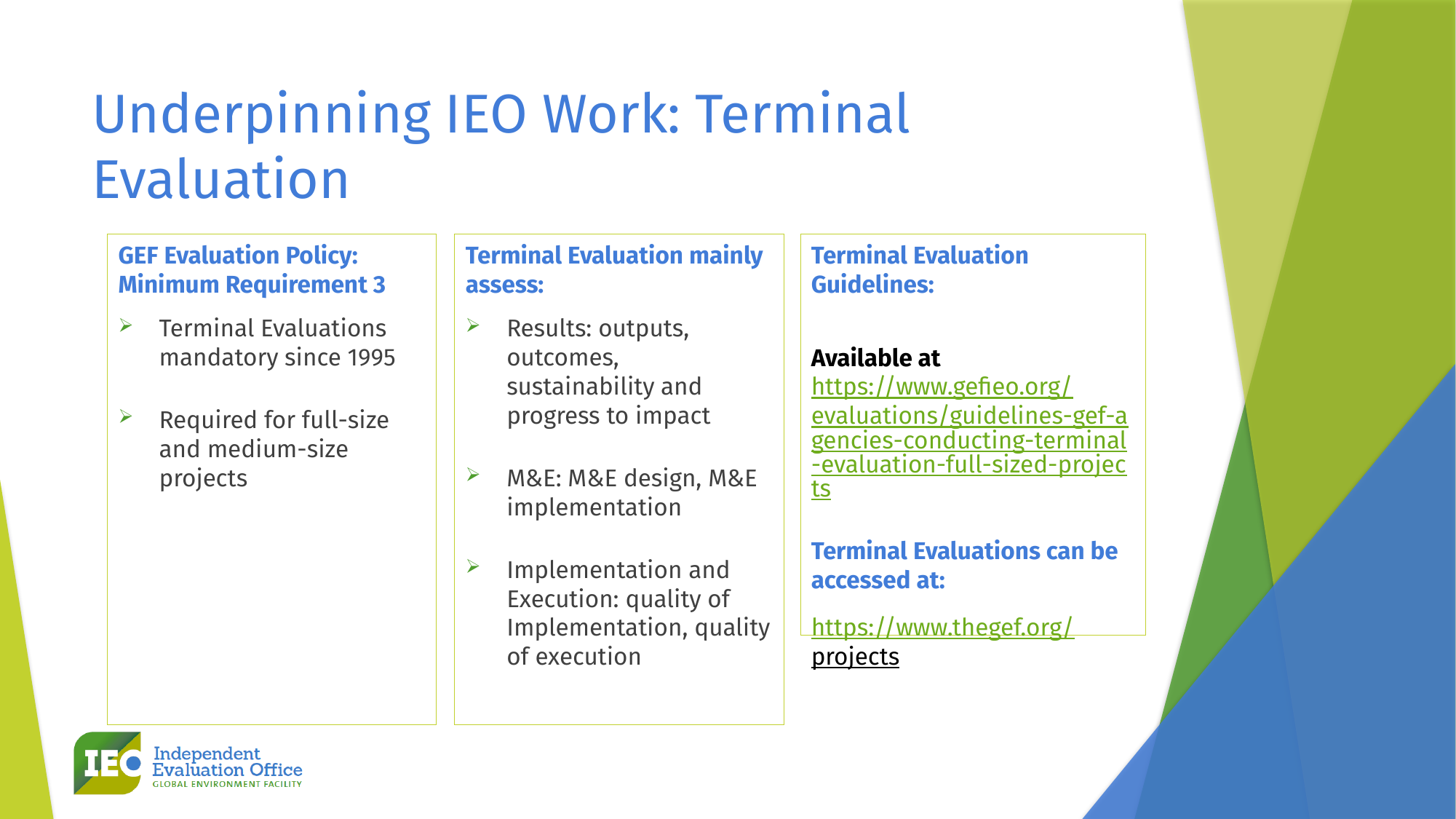

# Underpinning IEO Work: Terminal Evaluation
GEF Evaluation Policy: Minimum Requirement 3
Terminal Evaluations mandatory since 1995
Required for full-size and medium-size projects

Terminal Evaluation mainly assess:
Results: outputs, outcomes, sustainability and progress to impact
M&E: M&E design, M&E implementation
Implementation and Execution: quality of Implementation, quality of execution
Terminal Evaluation Guidelines:

Available at https://www.gefieo.org/
evaluations/guidelines-gef-agencies-conducting-terminal-evaluation-full-sized-projects
Terminal Evaluations can be accessed at:
https://www.thegef.org/
projects